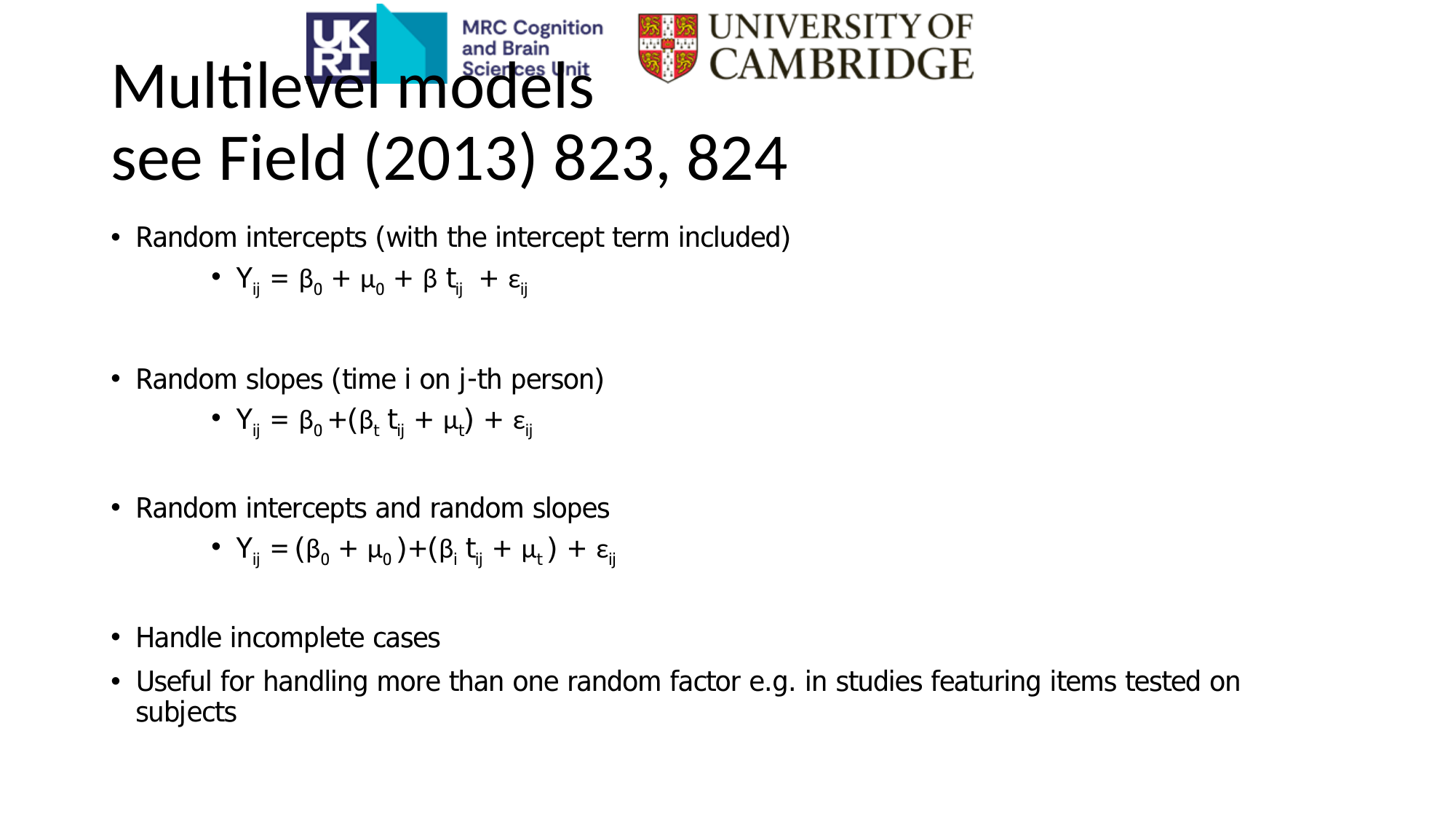

# Multilevel models see Field (2013) 823, 824
Random intercepts (with the intercept term included)
Yij = β0 + μ0 + β tij  + εij

Random slopes (time i on j-th person)
Yij = β0 +(βt tij + μt) + εij

Random intercepts and random slopes
Yij = (β0 + μ0 )+(βi tij + μt ) + εij

Handle incomplete cases
Useful for handling more than one random factor e.g. in studies featuring items tested on subjects